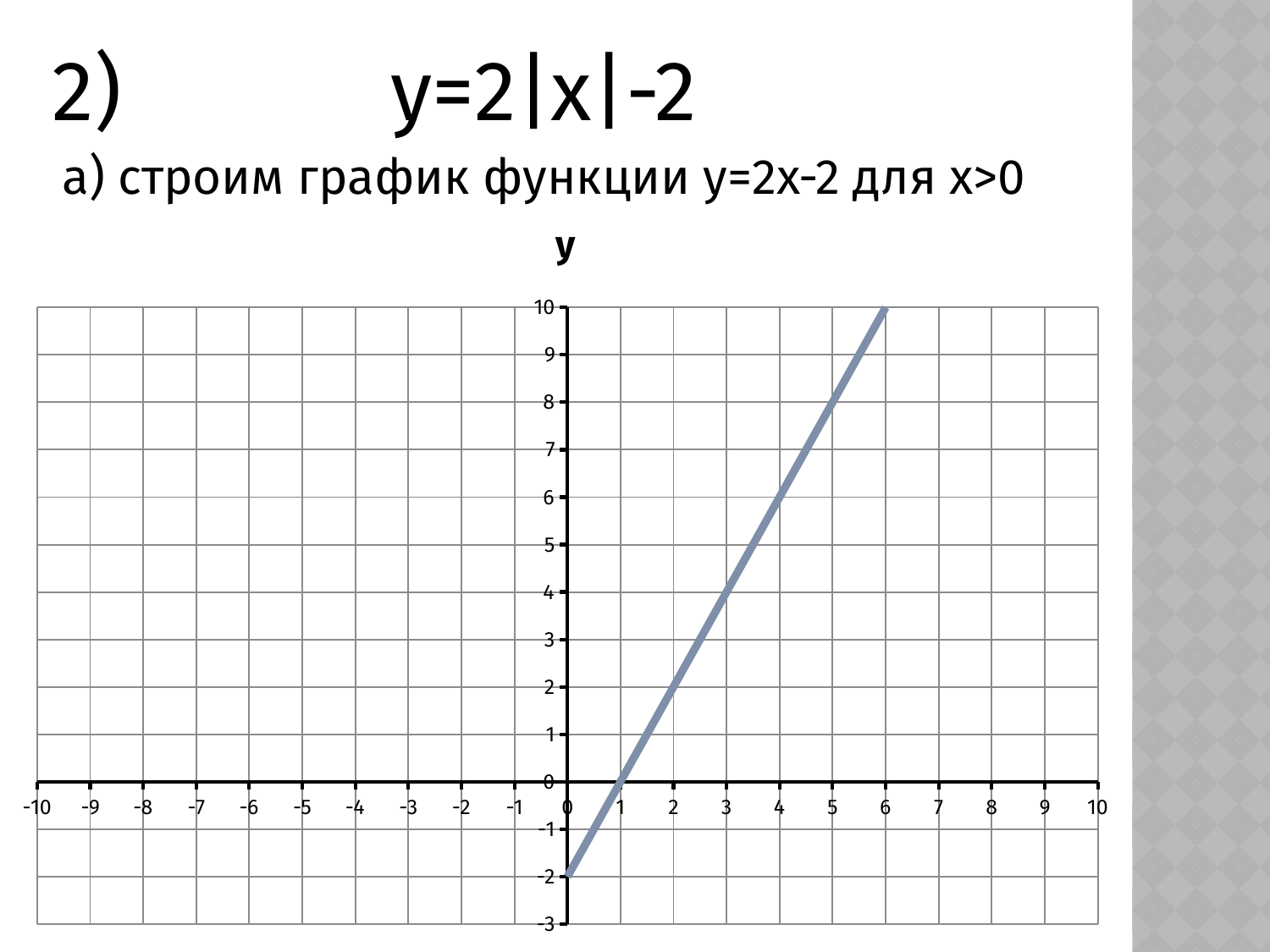

2)            y=2|x|-2
а) строим график функции y=2x-2 для x>0

### Chart:

| Category | y |
|---|---|